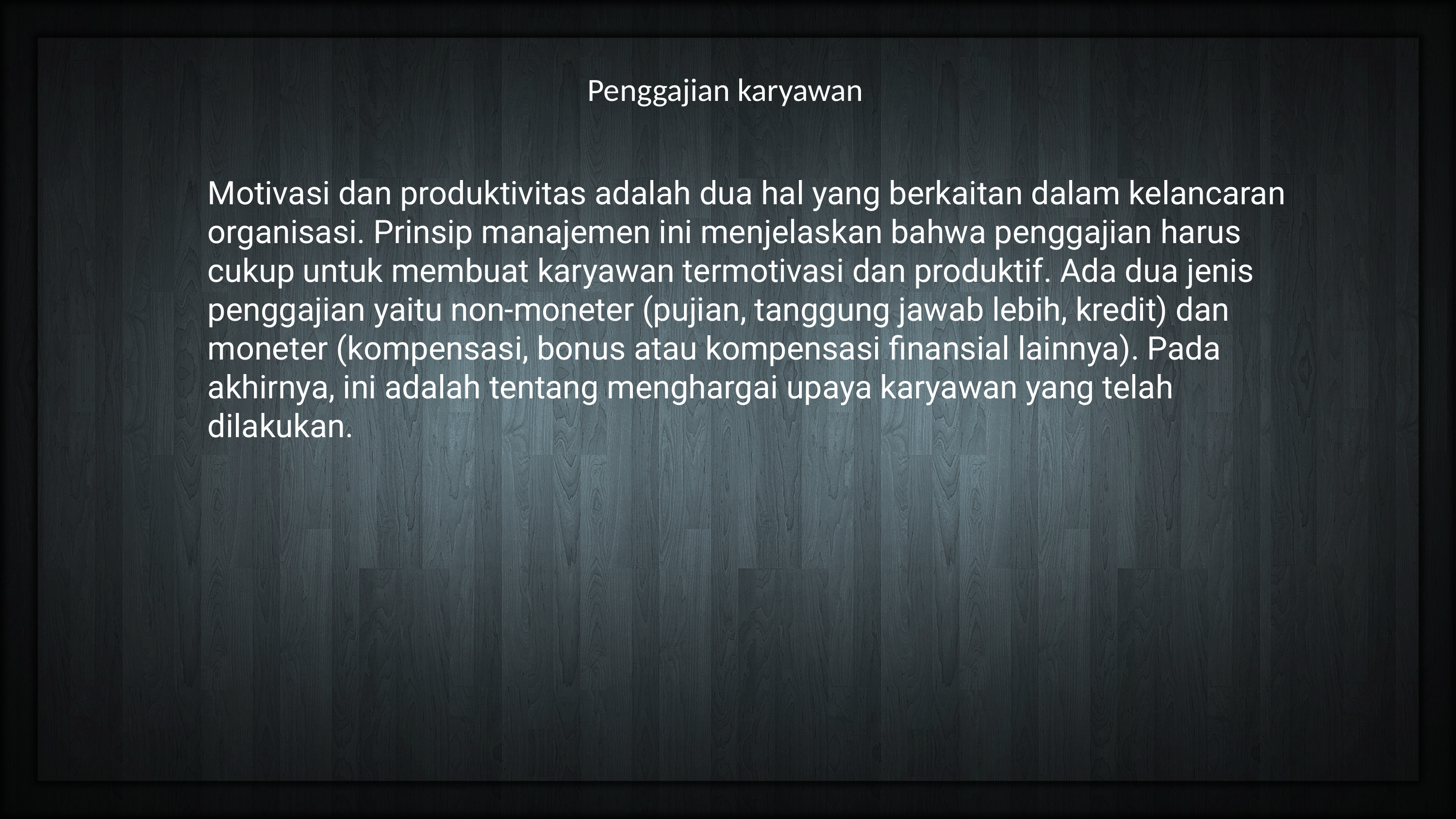

Penggajian karyawan
Motivasi dan produktivitas adalah dua hal yang berkaitan dalam kelancaran organisasi. Prinsip manajemen ini menjelaskan bahwa penggajian harus cukup untuk membuat karyawan termotivasi dan produktif. Ada dua jenis penggajian yaitu non-moneter (pujian, tanggung jawab lebih, kredit) dan moneter (kompensasi, bonus atau kompensasi finansial lainnya). Pada akhirnya, ini adalah tentang menghargai upaya karyawan yang telah dilakukan.